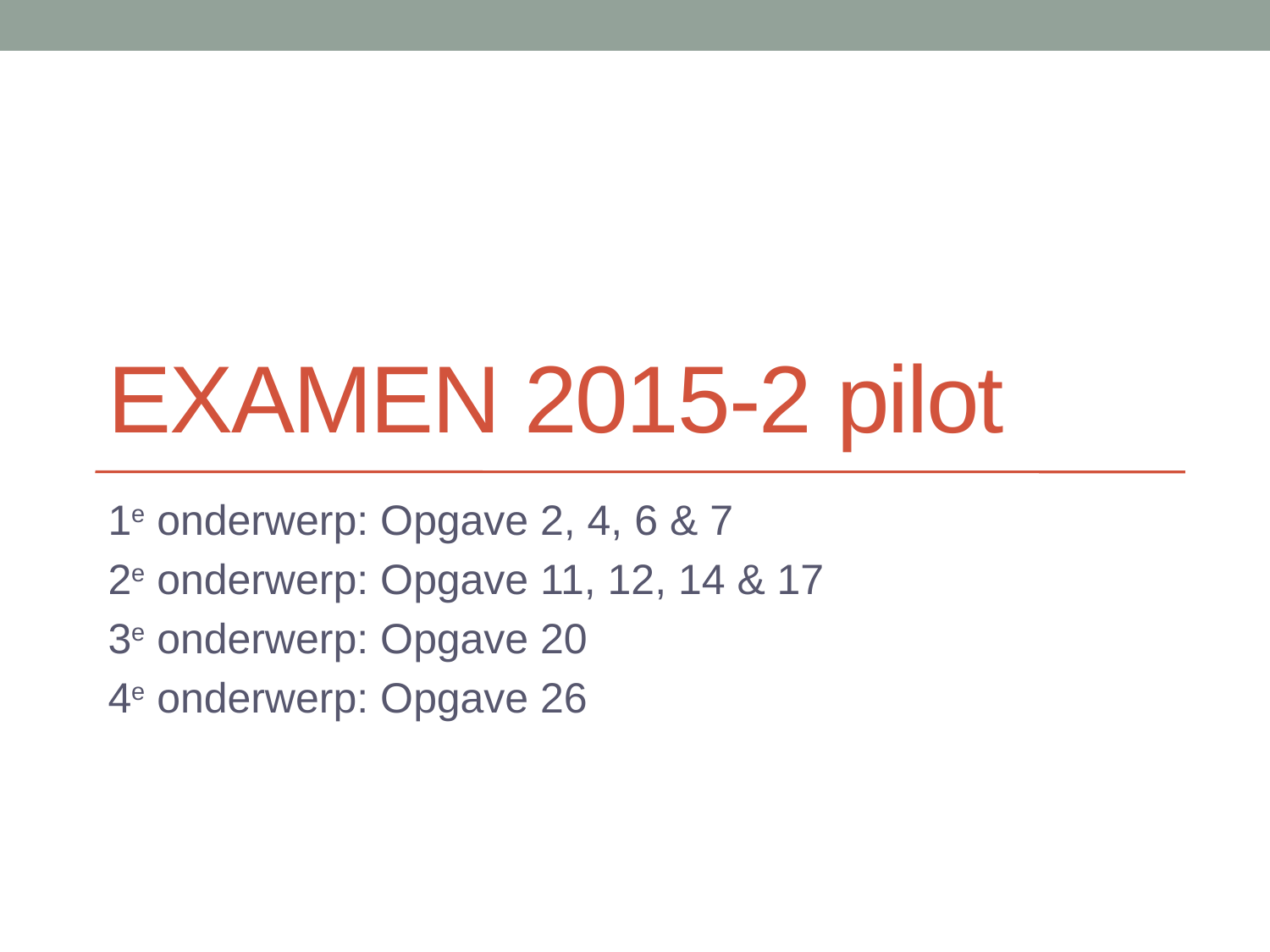

# Examen 2015-2 pilot
1e onderwerp: Opgave 2, 4, 6 & 7
2e onderwerp: Opgave 11, 12, 14 & 17
3e onderwerp: Opgave 20
4e onderwerp: Opgave 26